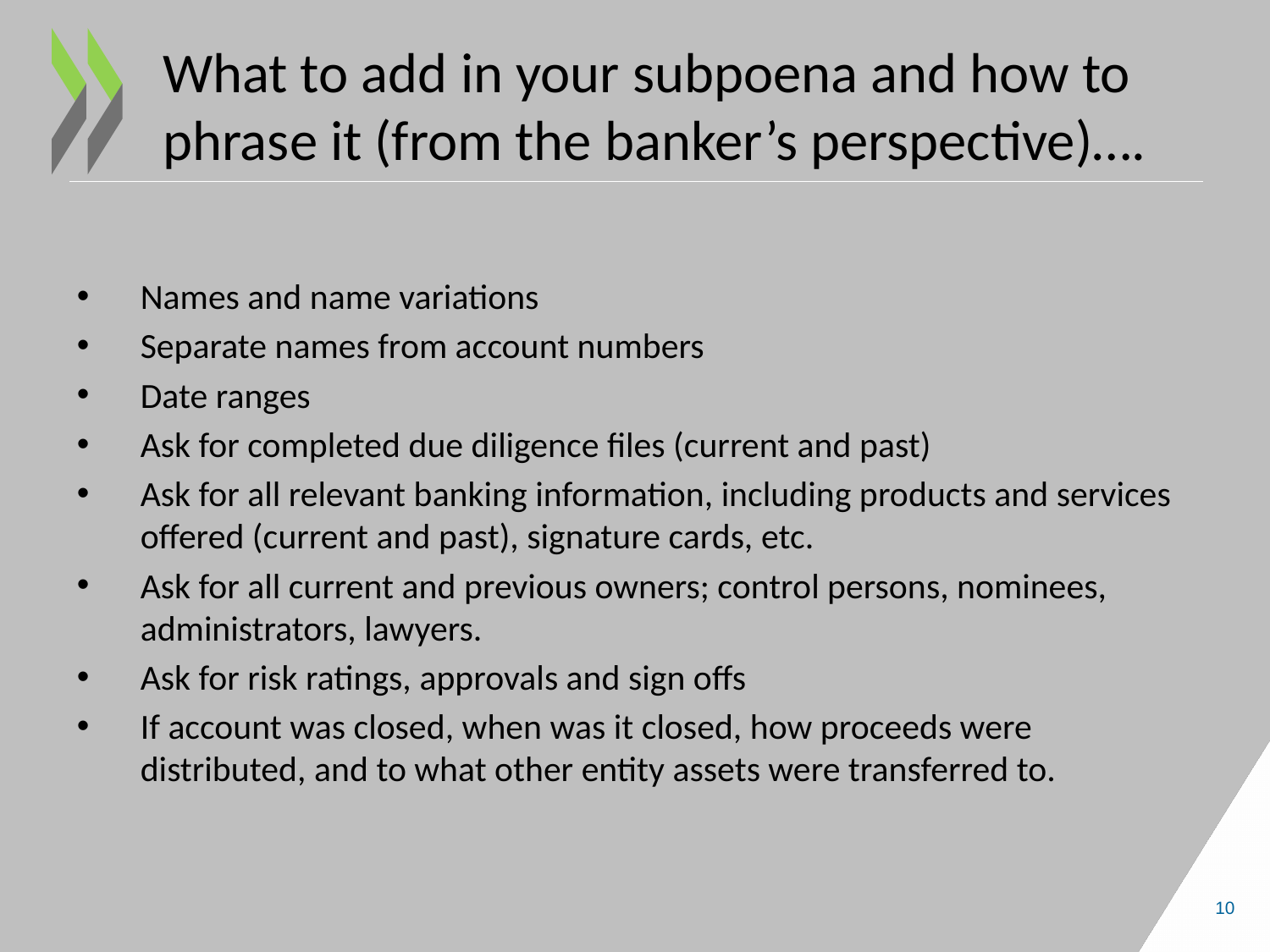

# What to add in your subpoena and how to phrase it (from the banker’s perspective)….
Names and name variations
Separate names from account numbers
Date ranges
Ask for completed due diligence files (current and past)
Ask for all relevant banking information, including products and services offered (current and past), signature cards, etc.
Ask for all current and previous owners; control persons, nominees, administrators, lawyers.
Ask for risk ratings, approvals and sign offs
If account was closed, when was it closed, how proceeds were distributed, and to what other entity assets were transferred to.
10